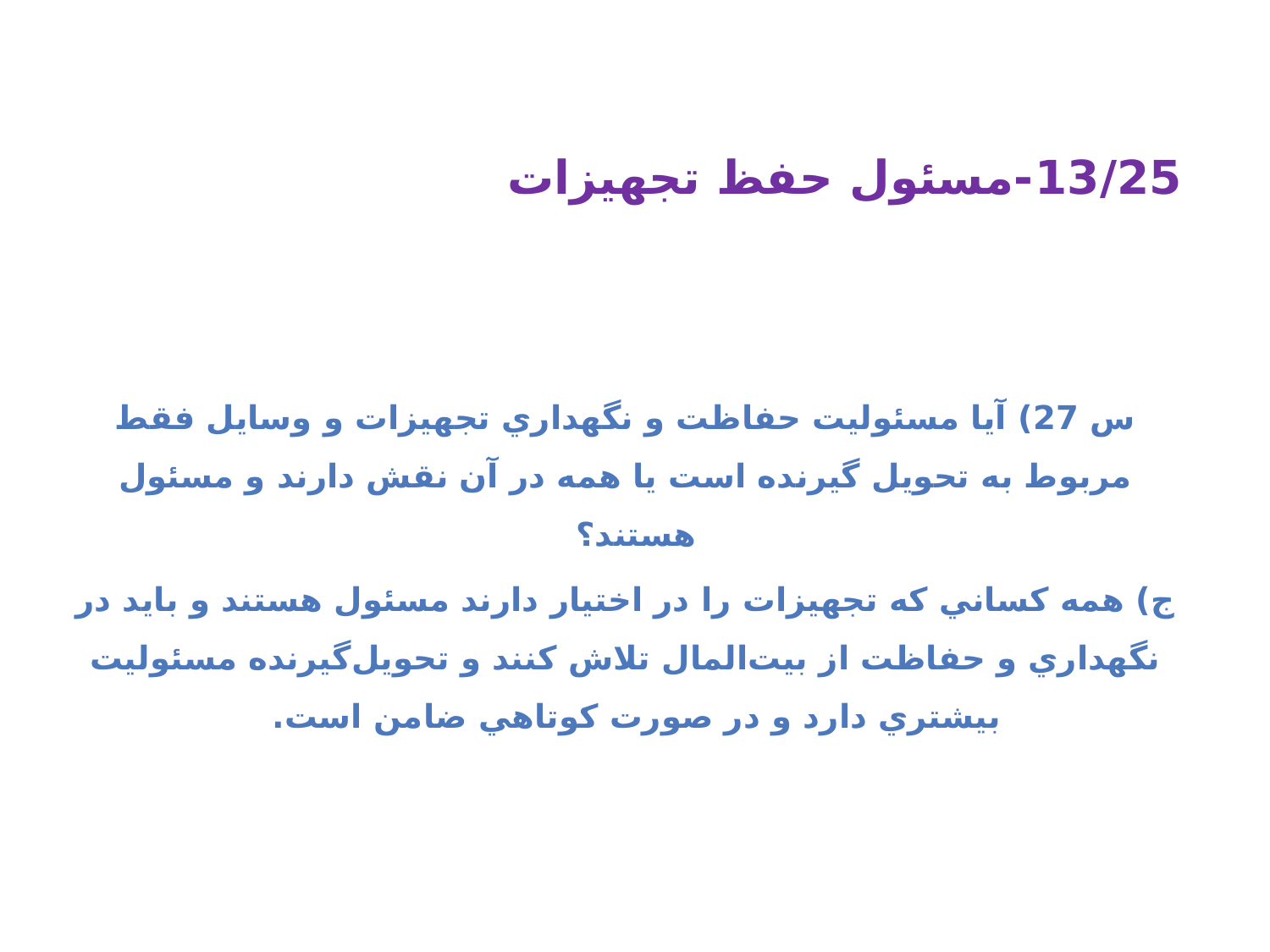

13/25-مسئول حفظ تجهیزات
س 27) آيا مسئوليت حفاظت و نگهداري تجهيزات و وسايل فقط مربوط به تحويل گيرنده است يا همه در آن نقش دارند و مسئول هستند؟
ج) همه كساني كه تجهيزات را در اختيار دارند مسئول هستند و بايد در نگهداري و حفاظت از بيت‌المال تلاش كنند و تحويل‌گيرنده مسئوليت بيشتري دارد و در صورت كوتاهي ضامن است.